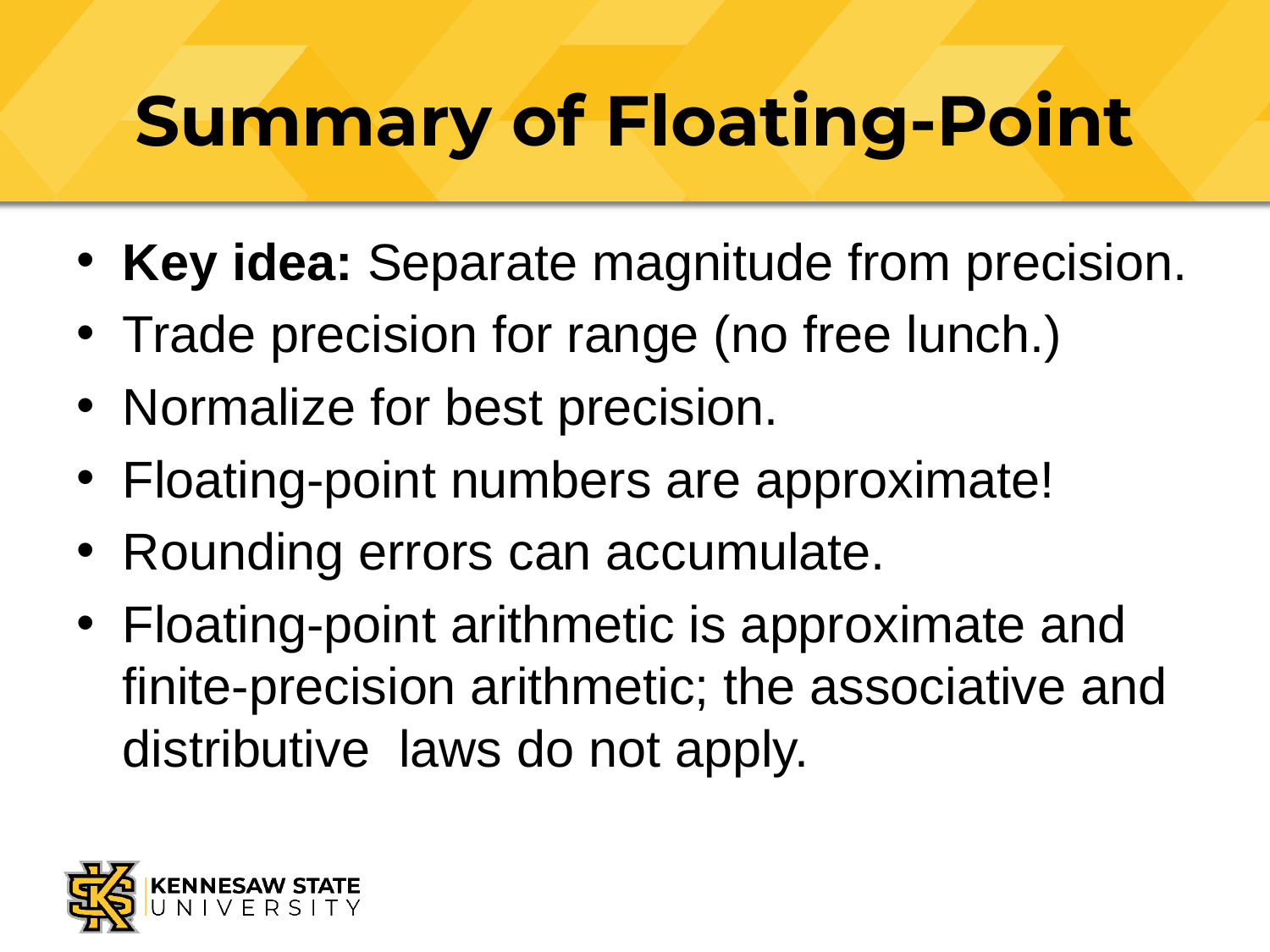

# Summary of Floating-Point
Key idea: Separate magnitude from precision.
Trade precision for range (no free lunch.)
Normalize for best precision.
Floating-point numbers are approximate!
Rounding errors can accumulate.
Floating-point arithmetic is approximate and finite-precision arithmetic; the associative and distributive  laws do not apply.